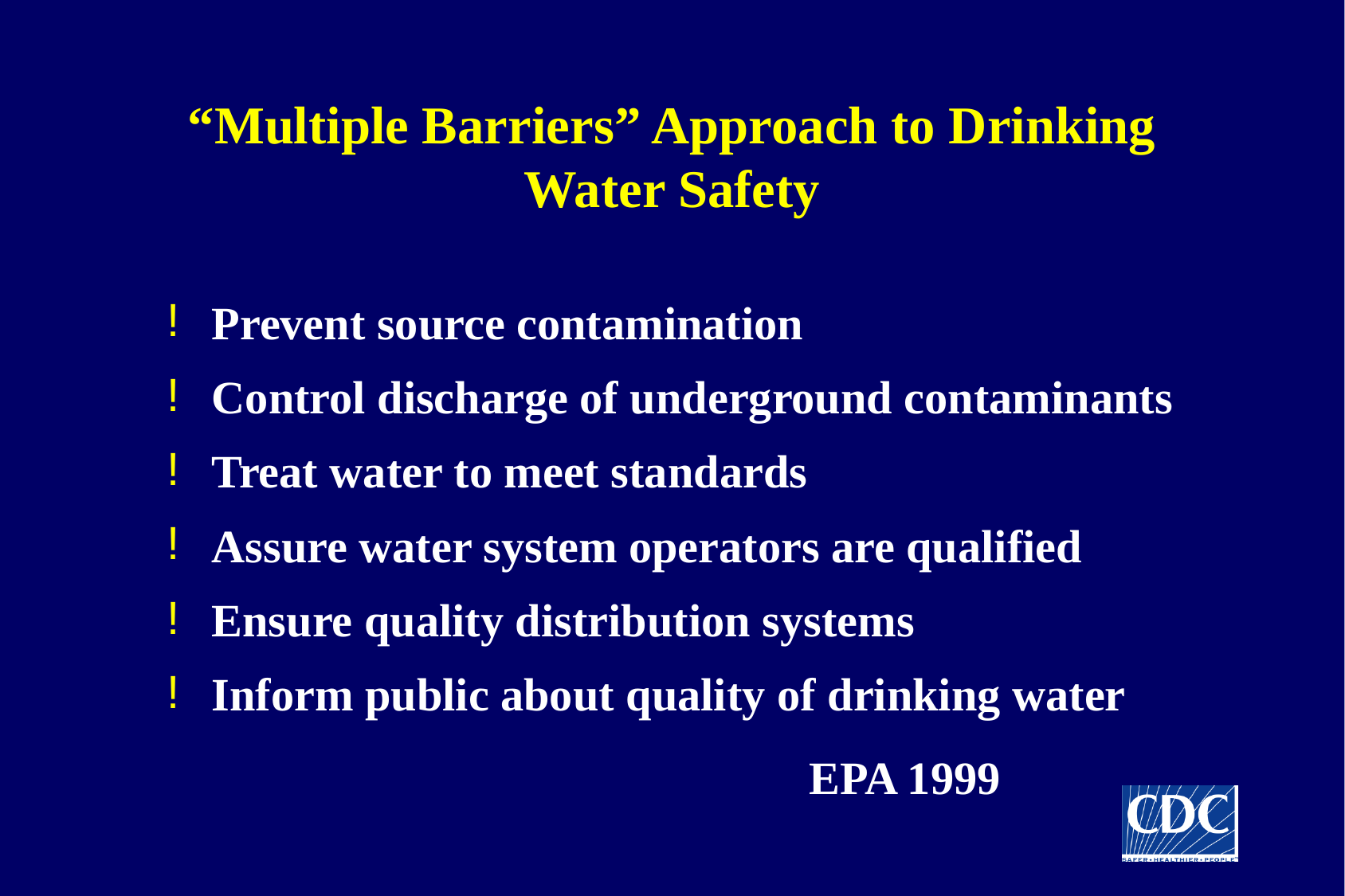

# “Multiple Barriers” Approach to Drinking Water Safety
Prevent source contamination
Control discharge of underground contaminants
Treat water to meet standards
Assure water system operators are qualified
Ensure quality distribution systems
Inform public about quality of drinking water
						EPA 1999